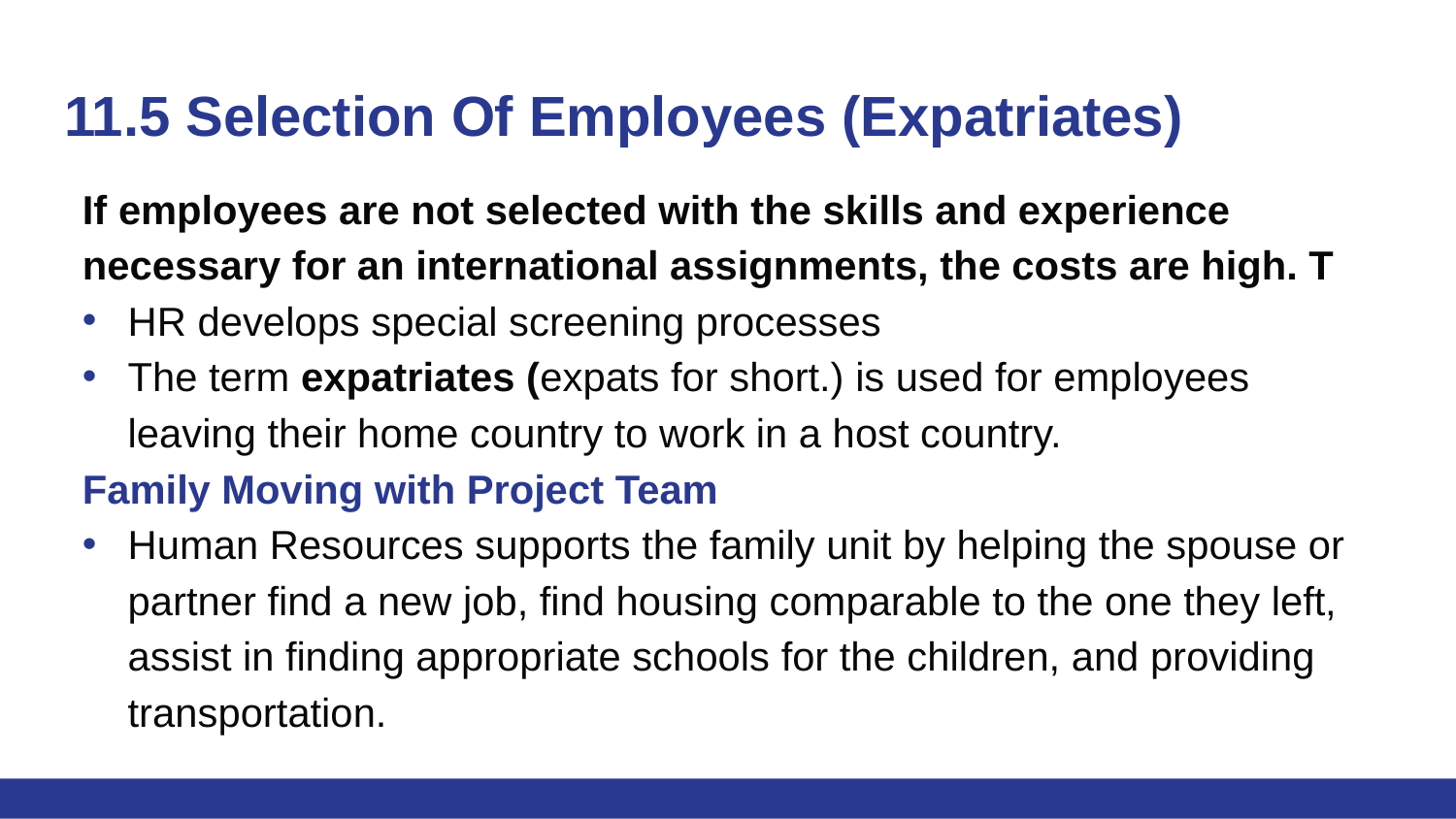

# 11.5 Selection Of Employees (Expatriates)
If employees are not selected with the skills and experience necessary for an international assignments, the costs are high. T
HR develops special screening processes
The term expatriates (expats for short.) is used for employees leaving their home country to work in a host country.
Family Moving with Project Team
Human Resources supports the family unit by helping the spouse or partner find a new job, find housing comparable to the one they left, assist in finding appropriate schools for the children, and providing transportation.